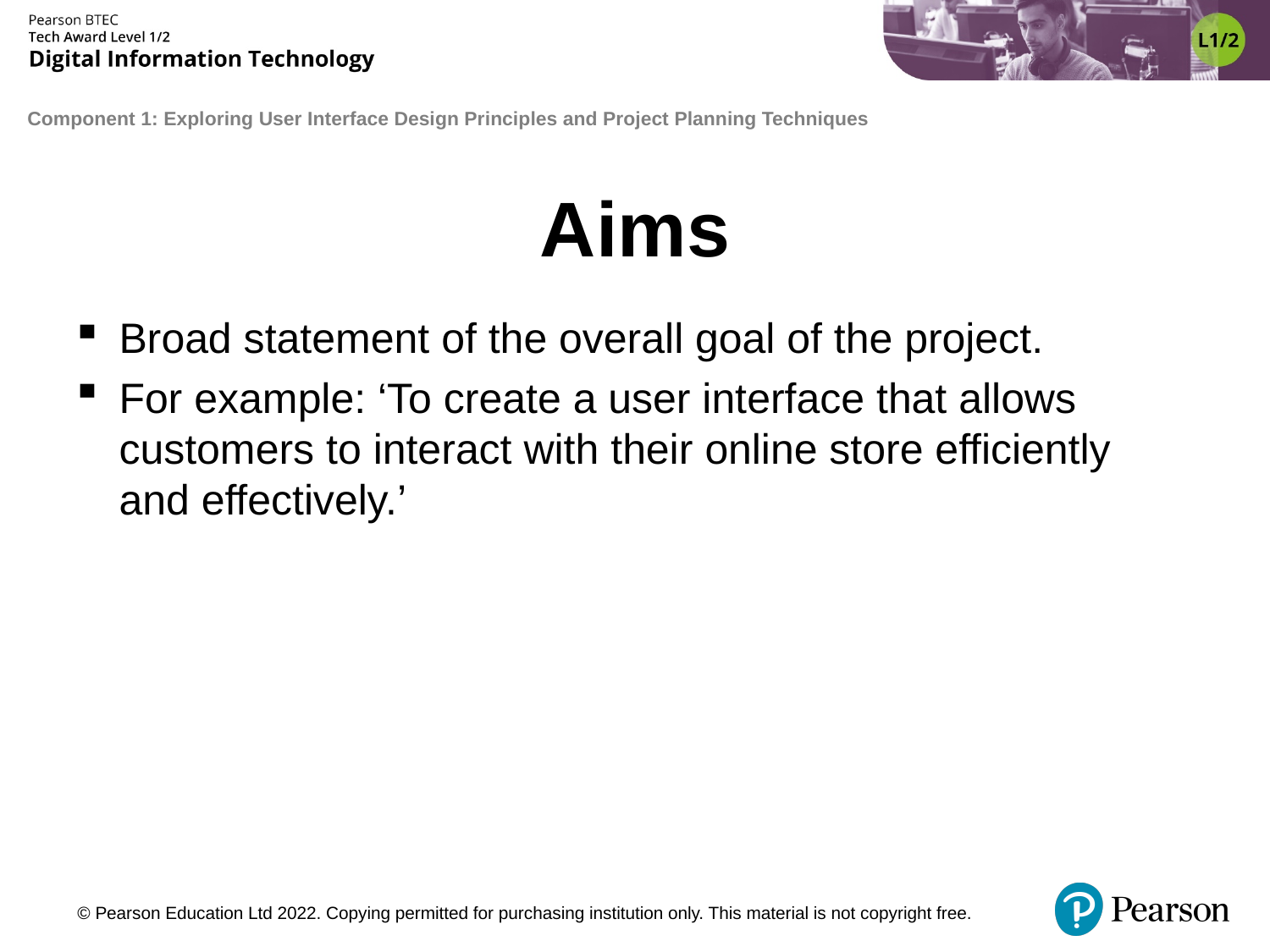

# Aims
Broad statement of the overall goal of the project.
For example: ‘To create a user interface that allows customers to interact with their online store efficiently and effectively.’